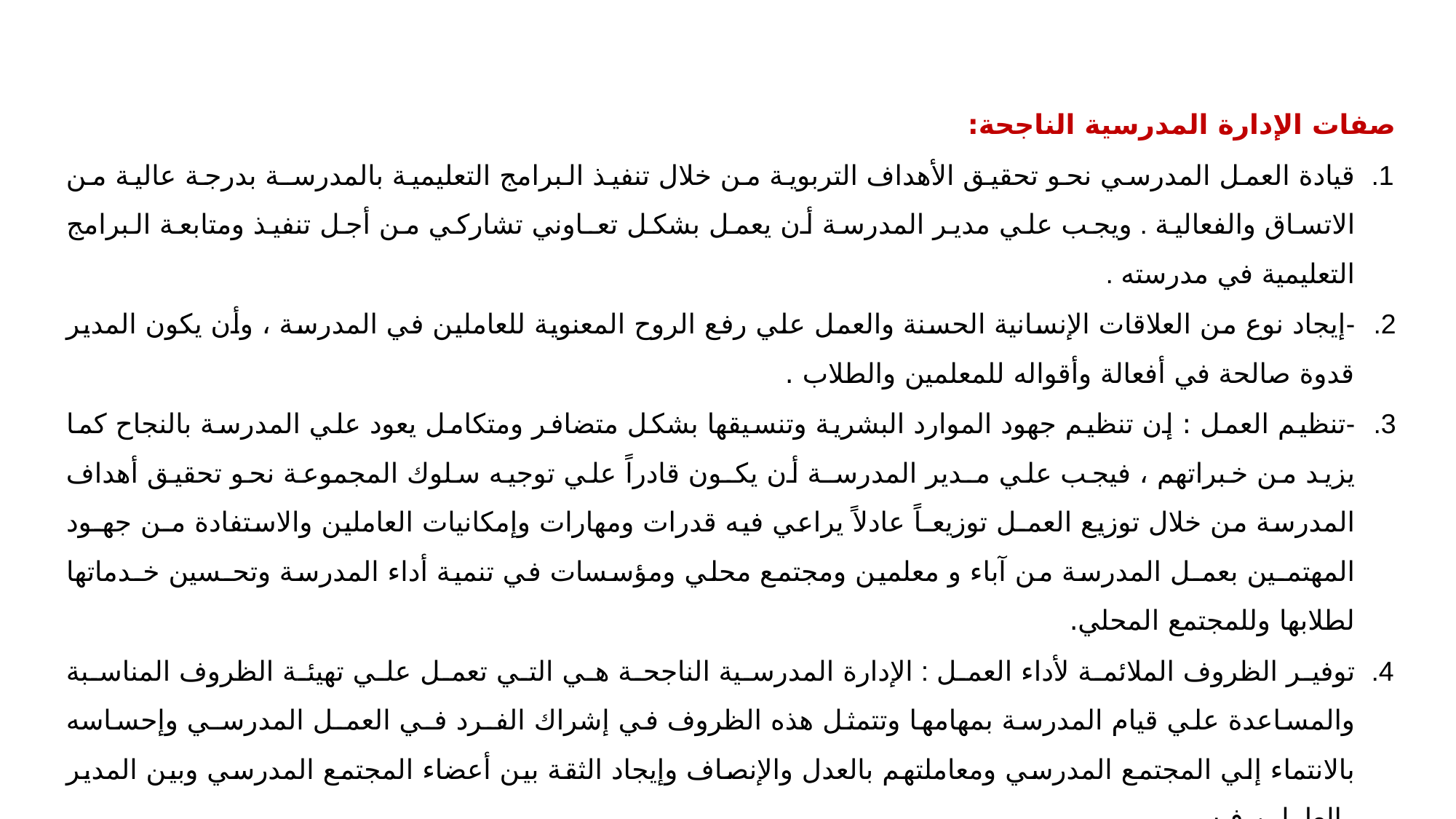

صفات الإدارة المدرسية الناجحة:
قيادة العمل المدرسي نحو تحقيق الأهداف التربوية من خلال تنفيذ البرامج التعليمية بالمدرسـة بدرجة عالية من الاتساق والفعالية . ويجب علي مدير المدرسة أن يعمل بشكل تعـاوني تشاركي من أجل تنفيذ ومتابعة البرامج التعليمية في مدرسته .
-إيجاد نوع من العلاقات الإنسانية الحسنة والعمل علي رفع الروح المعنوية للعاملين في المدرسة ، وأن يكون المدير قدوة صالحة في أفعالة وأقواله للمعلمين والطلاب .
-تنظيم العمل : إن تنظيم جهود الموارد البشرية وتنسيقها بشكل متضافر ومتكامل يعود علي المدرسة بالنجاح كما يزيد من خبراتهم ، فيجب علي مـدير المدرسـة أن يكـون قادراً علي توجيه سلوك المجموعة نحو تحقيق أهداف المدرسة من خلال توزيع العمـل توزيعـاً عادلاً يراعي فيه قدرات ومهارات وإمكانيات العاملين والاستفادة مـن جهـود المهتمـين بعمـل المدرسة من آباء و معلمين ومجتمع محلي ومؤسسات في تنمية أداء المدرسة وتحـسين خـدماتها لطلابها وللمجتمع المحلي.
توفير الظروف الملائمة لأداء العمل : الإدارة المدرسية الناجحة هي التي تعمل علي تهيئة الظروف المناسبة والمساعدة علي قيام المدرسة بمهامها وتتمثل هذه الظروف في إشراك الفـرد فـي العمـل المدرسـي وإحساسه بالانتماء إلي المجتمع المدرسي ومعاملتهم بالعدل والإنصاف وإيجاد الثقة بين أعضاء المجتمع المدرسي وبين المدير والعاملين فيه .